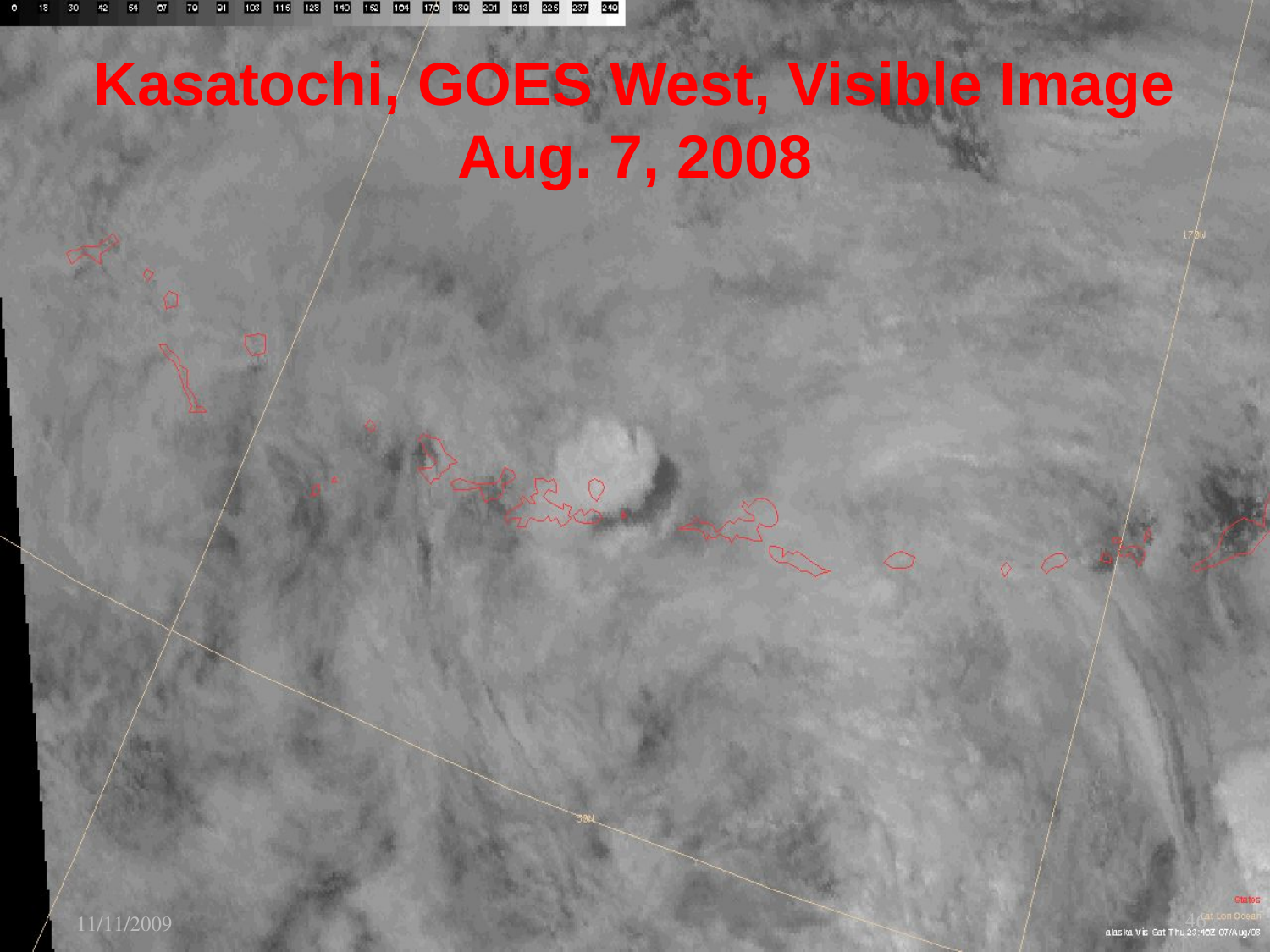

# Kasatochi, GOES West, Visible Image Aug. 7, 2008
11/11/2009
46